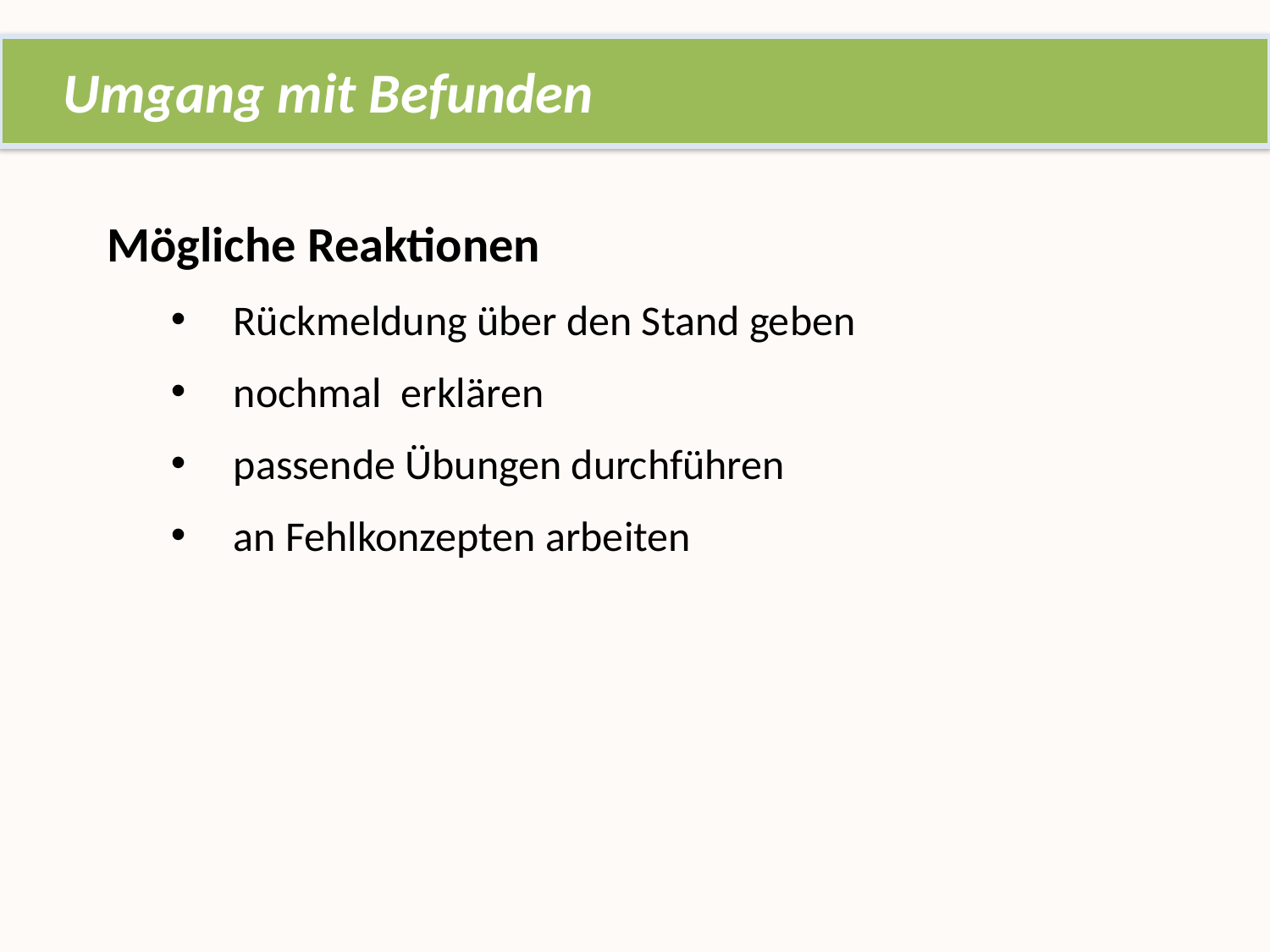

Umgang mit Befunden
Mögliche Reaktionen
Rückmeldung über den Stand geben
nochmal  erklären
passende Übungen durchführen
an Fehlkonzepten arbeiten